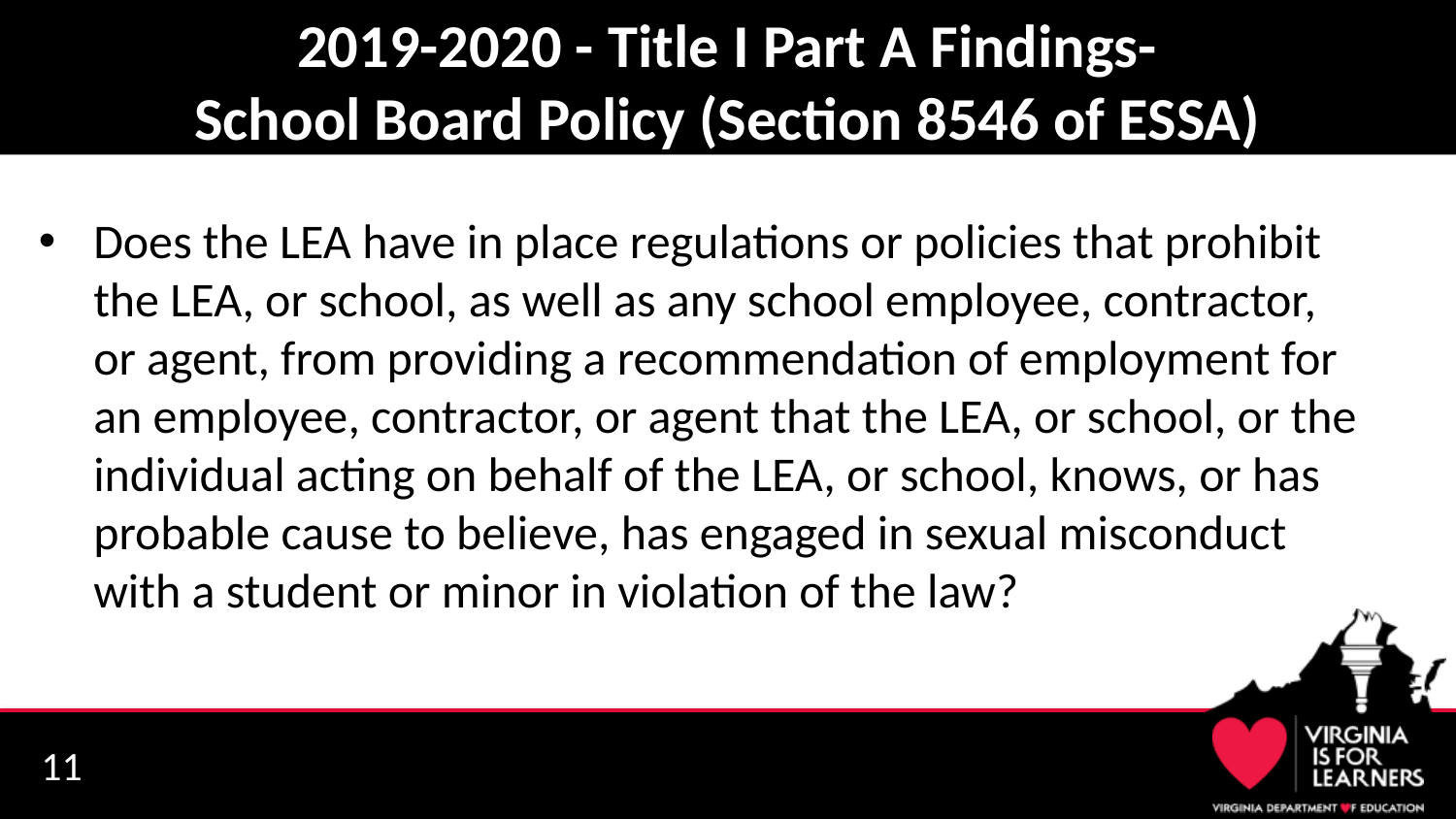

# 2019-2020 - Title I Part A Findings- School Board Policy (Section 8546 of ESSA)
Does the LEA have in place regulations or policies that prohibit the LEA, or school, as well as any school employee, contractor, or agent, from providing a recommendation of employment for an employee, contractor, or agent that the LEA, or school, or the individual acting on behalf of the LEA, or school, knows, or has probable cause to believe, has engaged in sexual misconduct with a student or minor in violation of the law?